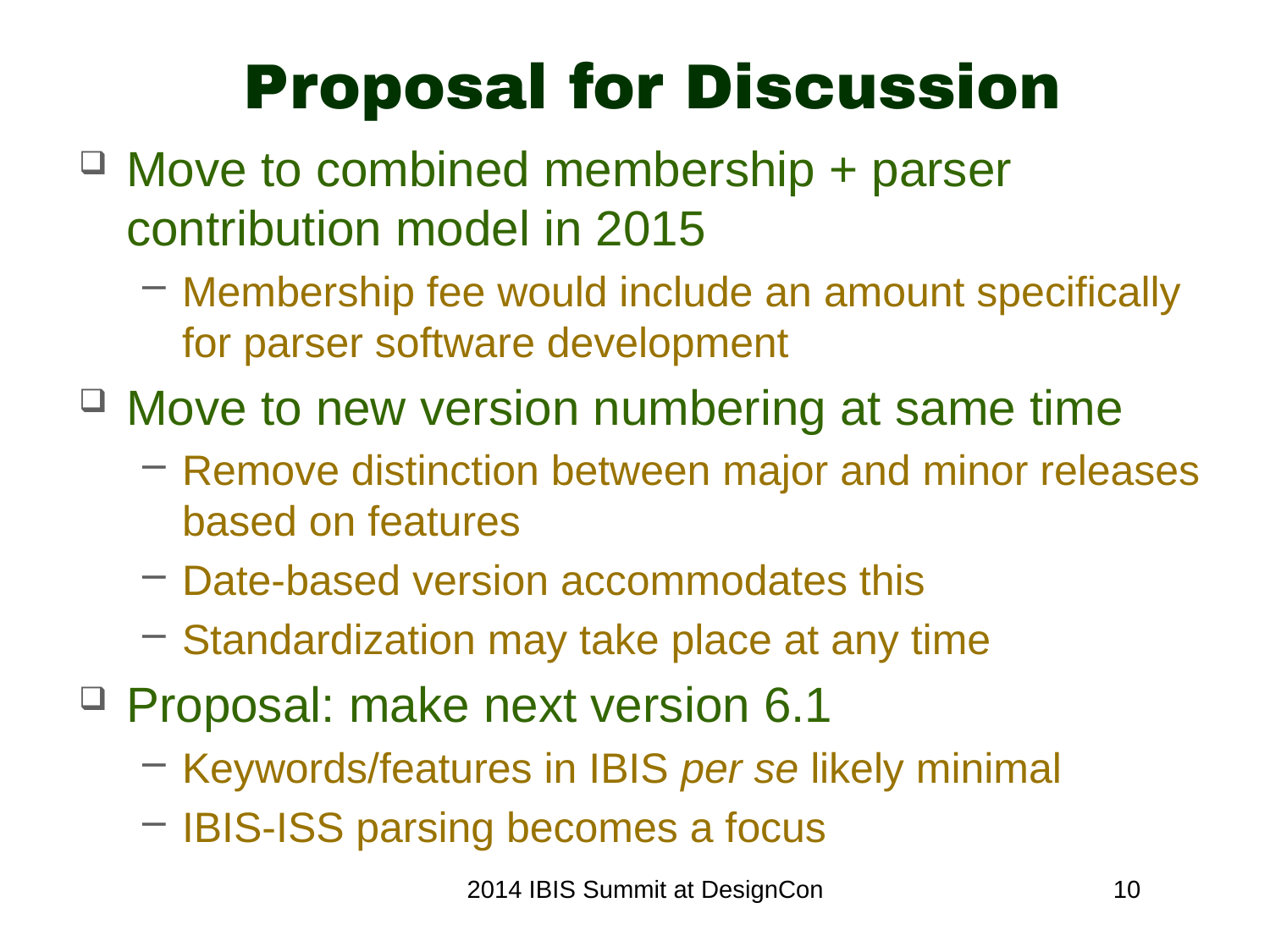

# Proposal for Discussion
Move to combined membership + parser contribution model in 2015
Membership fee would include an amount specifically for parser software development
Move to new version numbering at same time
Remove distinction between major and minor releases based on features
Date-based version accommodates this
Standardization may take place at any time
Proposal: make next version 6.1
Keywords/features in IBIS per se likely minimal
IBIS-ISS parsing becomes a focus

2014 IBIS Summit at DesignCon

10